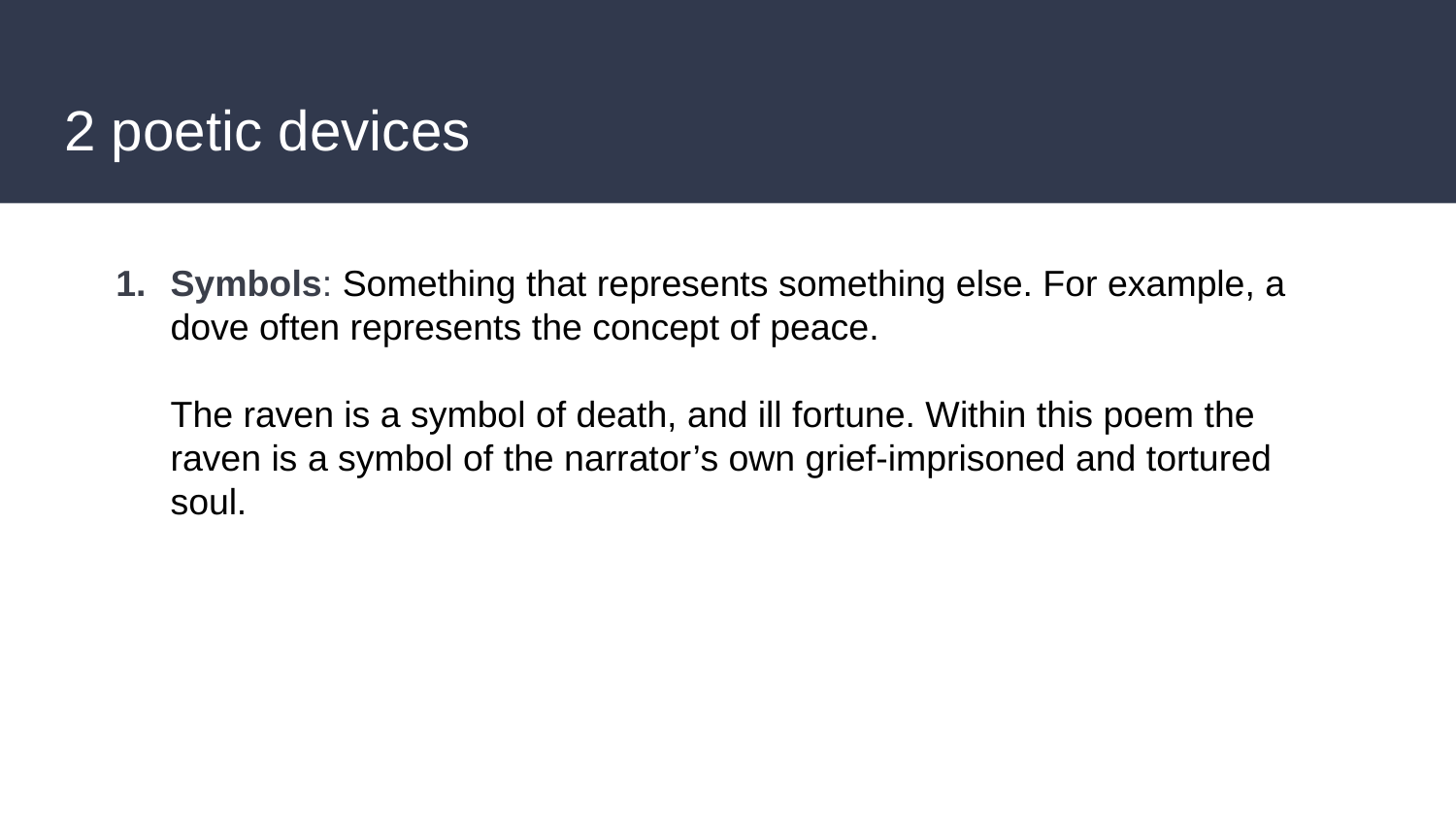

# 2 poetic devices
Symbols: Something that represents something else. For example, a dove often represents the concept of peace.

The raven is a symbol of death, and ill fortune. Within this poem the raven is a symbol of the narrator’s own grief-imprisoned and tortured soul.